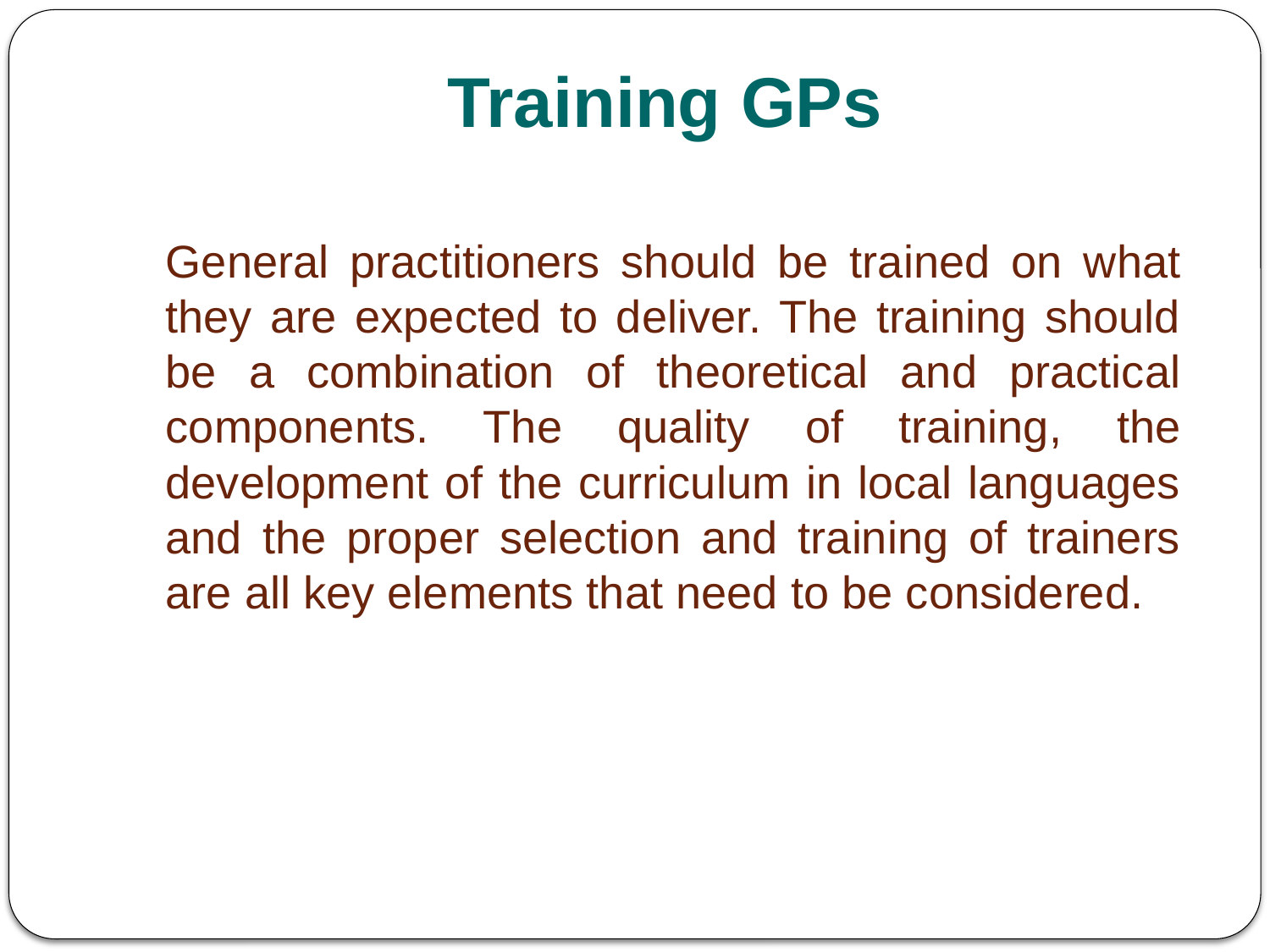

# Training GPs
	General practitioners should be trained on what they are expected to deliver. The training should be a combination of theoretical and practical components. The quality of training, the development of the curriculum in local languages and the proper selection and training of trainers are all key elements that need to be considered.